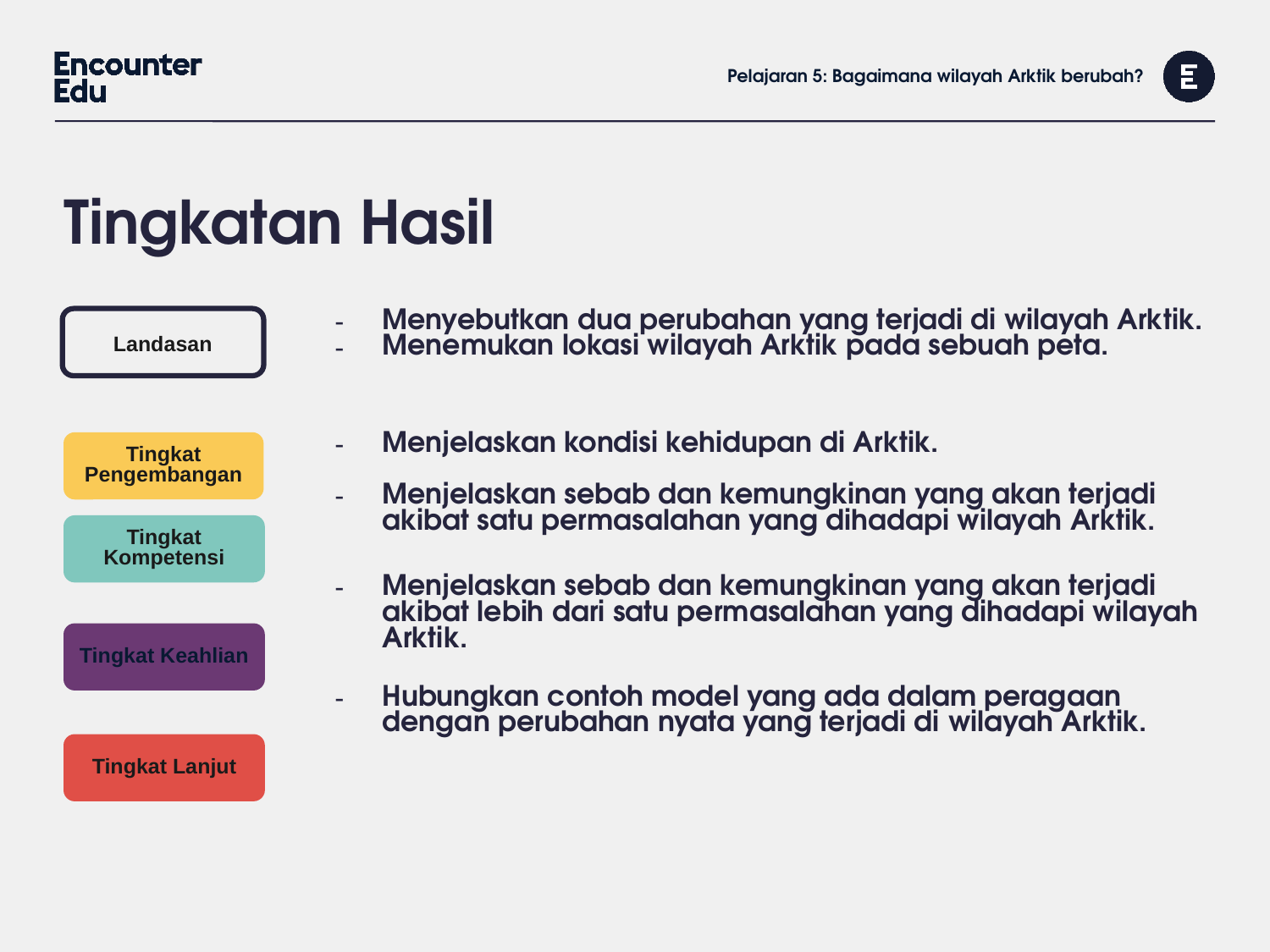

# Pelajaran 5: Bagaimana wilayah Arktik berubah?
Tingkatan Hasil
Landasan
| Menyebutkan dua perubahan yang terjadi di wilayah Arktik. Menemukan lokasi wilayah Arktik pada sebuah peta. |
| --- |
| Menjelaskan kondisi kehidupan di Arktik. Menjelaskan sebab dan kemungkinan yang akan terjadi akibat satu permasalahan yang dihadapi wilayah Arktik. Menjelaskan sebab dan kemungkinan yang akan terjadi akibat lebih dari satu permasalahan yang dihadapi wilayah Arktik. Hubungkan contoh model yang ada dalam peragaan dengan perubahan nyata yang terjadi di wilayah Arktik. |
|  |
|  |
|  |
Tingkat Pengembangan
Tingkat Kompetensi
Tingkat Keahlian
Tingkat Lanjut